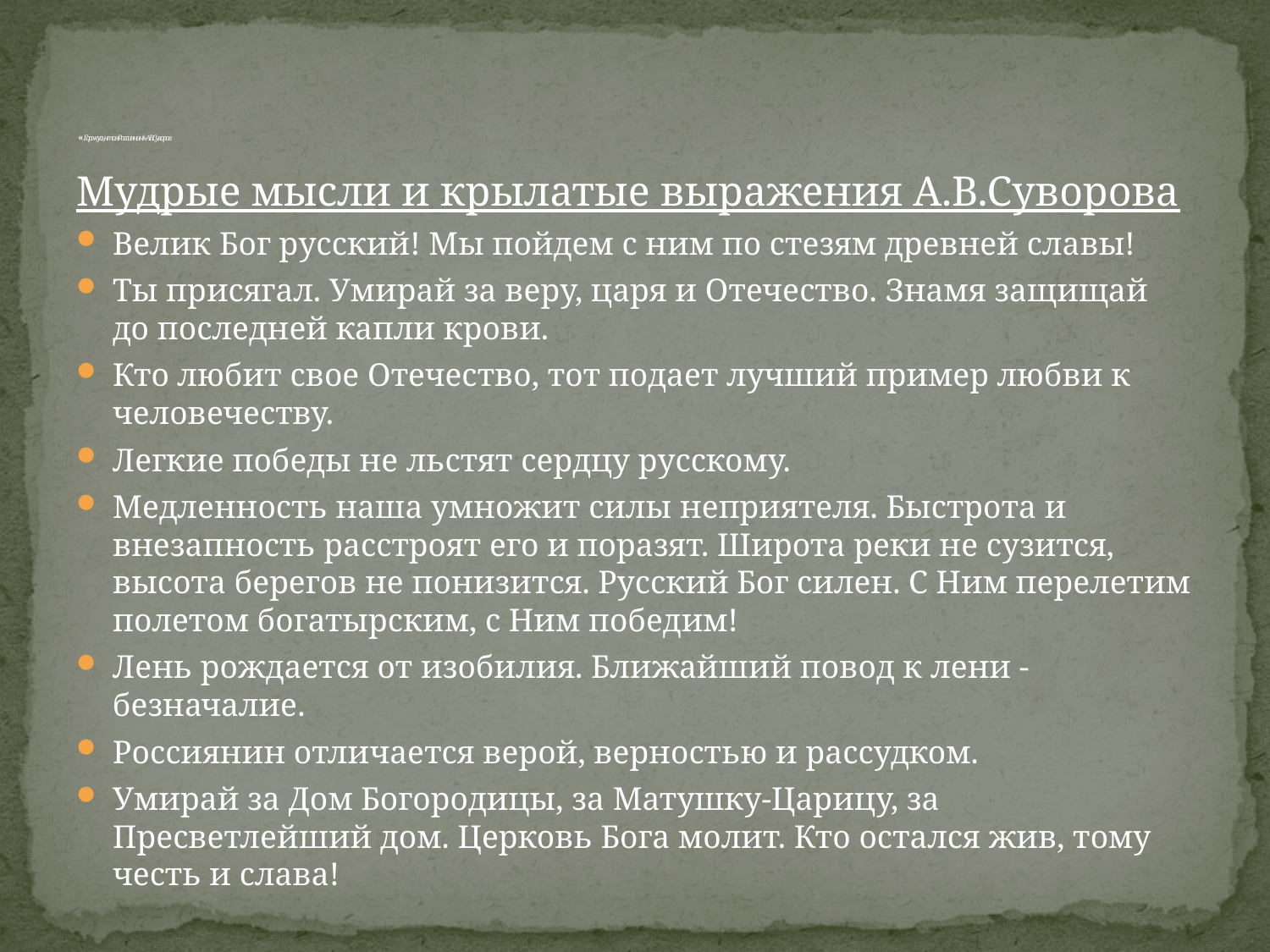

# «Горжусь, что я Россиянин!»  А.В.Суворов
Мудрые мысли и крылатые выражения А.В.Суворова
Велик Бог русский! Мы пойдем с ним по стезям древней славы!
Ты присягал. Умирай за веру, царя и Отечество. Знамя защищай до последней капли крови.
Кто любит свое Отечество, тот подает лучший пример любви к человечеству.
Легкие победы не льстят сердцу русскому.
Медленность наша умножит силы неприятеля. Быстрота и внезапность расстроят его и поразят. Широта реки не сузится, высота берегов не понизится. Русский Бог силен. С Ним перелетим полетом богатырским, с Ним победим!
Лень рождается от изобилия. Ближайший повод к лени - безначалие.
Россиянин отличается верой, верностью и рассудком.
Умирай за Дом Богородицы, за Матушку-Царицу, за Пресветлейший дом. Церковь Бога молит. Кто остался жив, тому честь и слава!